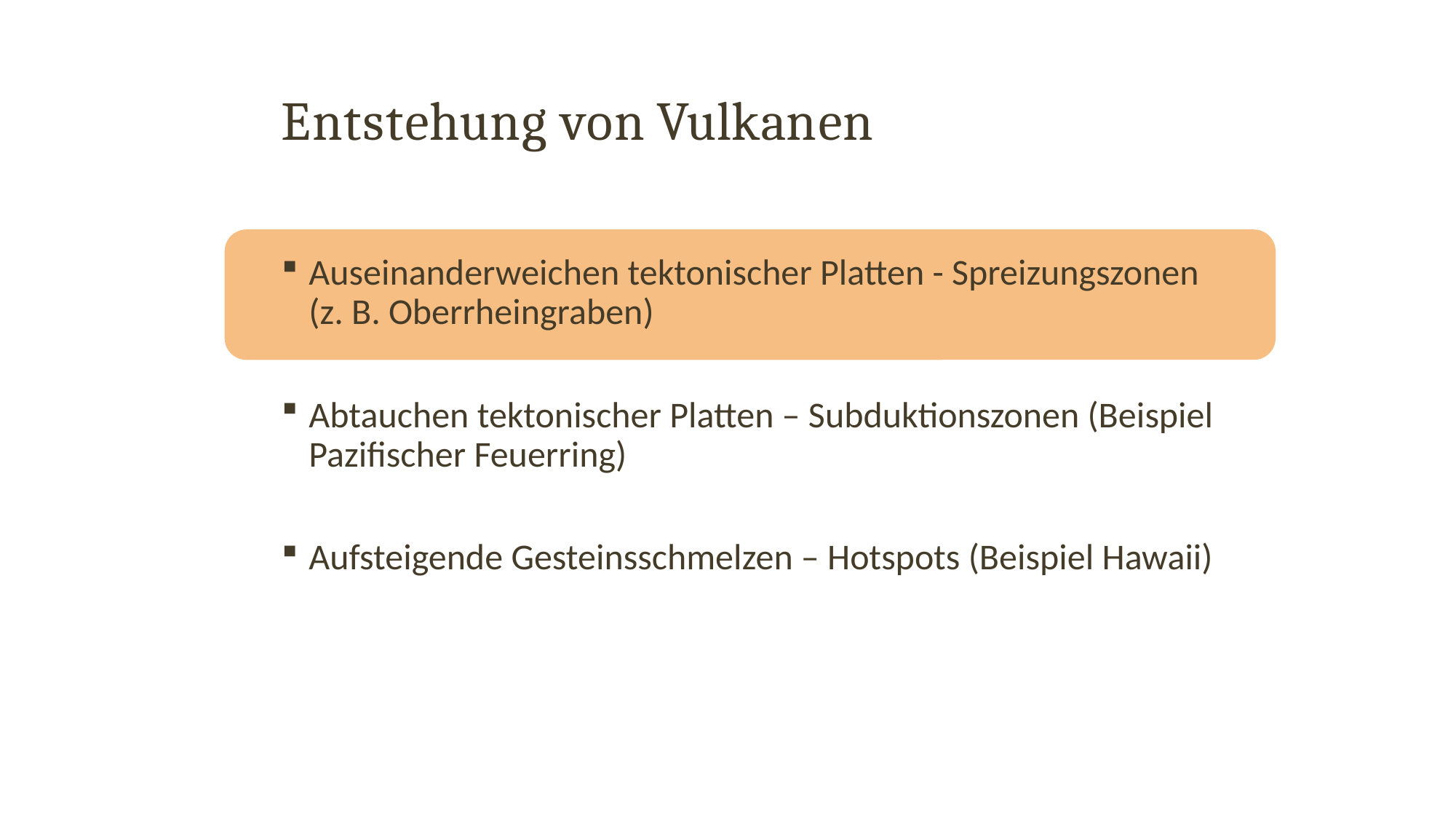

# Entstehung von Vulkanen

Auseinanderweichen tektonischer Platten - Spreizungszonen (z. B. Oberrheingraben)
Abtauchen tektonischer Platten – Subduktionszonen (Beispiel Pazifischer Feuerring)
Aufsteigende Gesteinsschmelzen – Hotspots (Beispiel Hawaii)